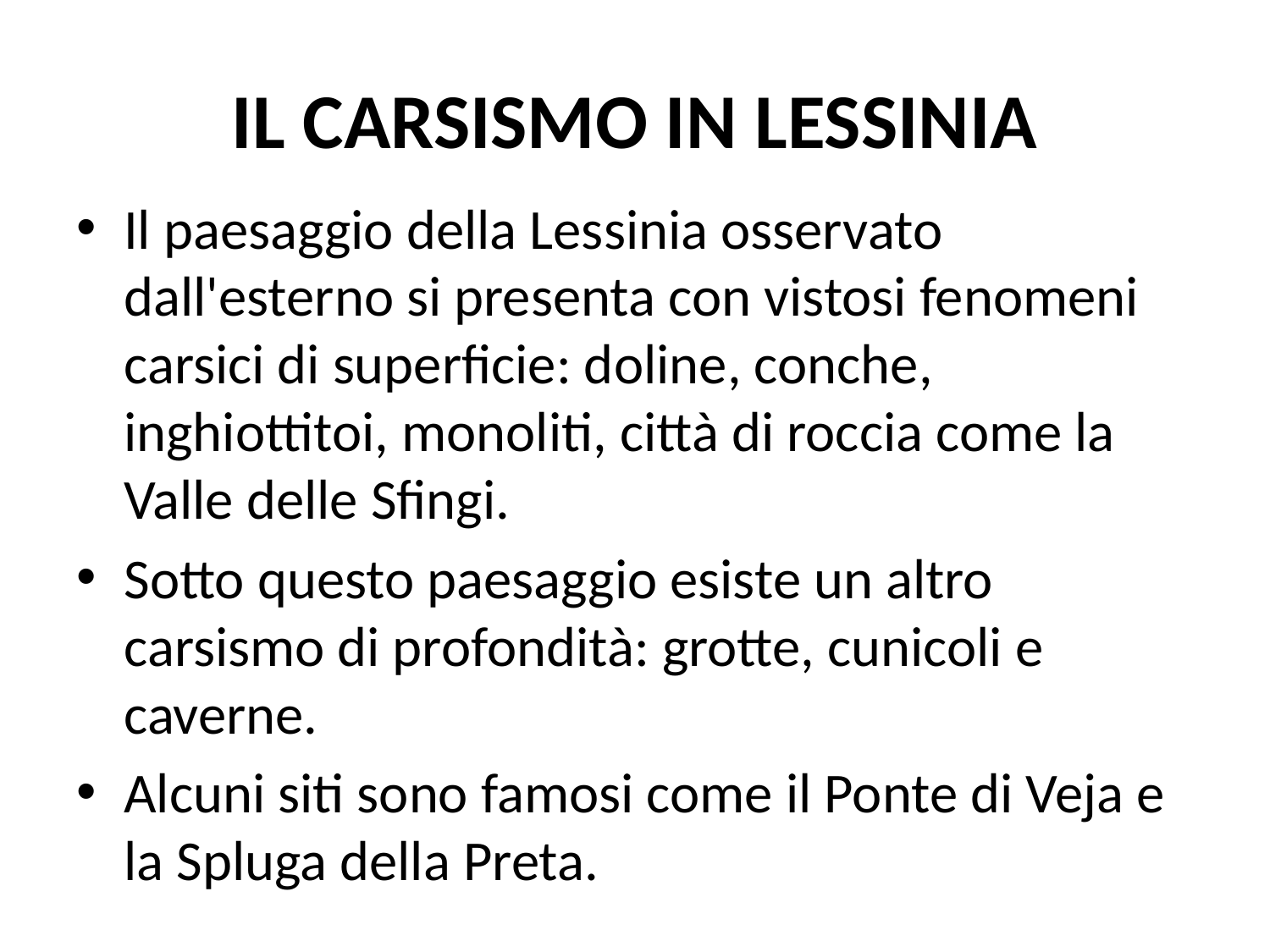

# IL CARSISMO IN LESSINIA
Il paesaggio della Lessinia osservato dall'esterno si presenta con vistosi fenomeni carsici di superficie: doline, conche, inghiottitoi, monoliti, città di roccia come la Valle delle Sfingi.
Sotto questo paesaggio esiste un altro carsismo di profondità: grotte, cunicoli e caverne.
Alcuni siti sono famosi come il Ponte di Veja e la Spluga della Preta.